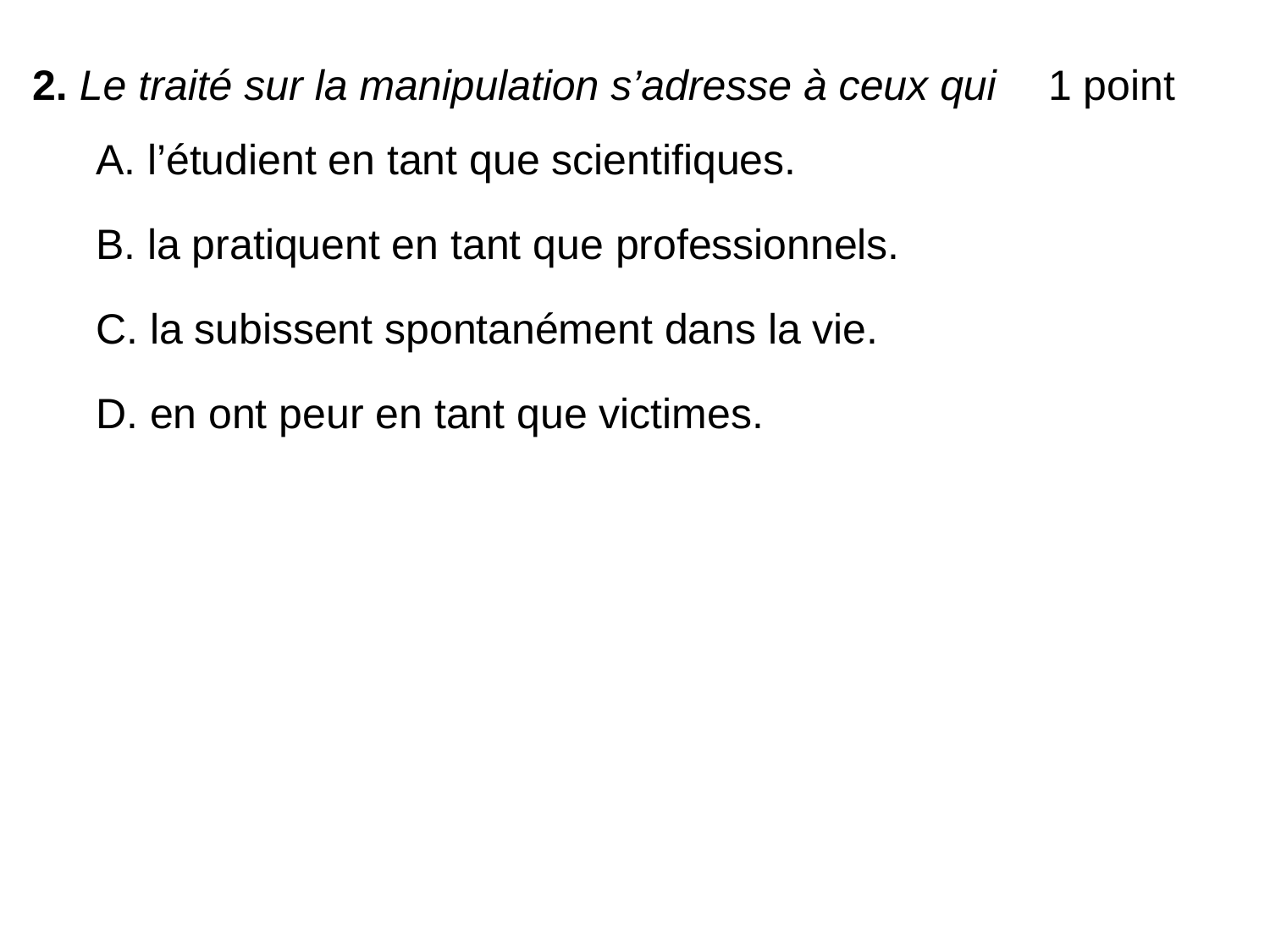

2. Le traité sur la manipulation s’adresse à ceux qui	1 point
A. l’étudient en tant que scientifiques.
B. la pratiquent en tant que professionnels.
C. la subissent spontanément dans la vie.
D. en ont peur en tant que victimes.